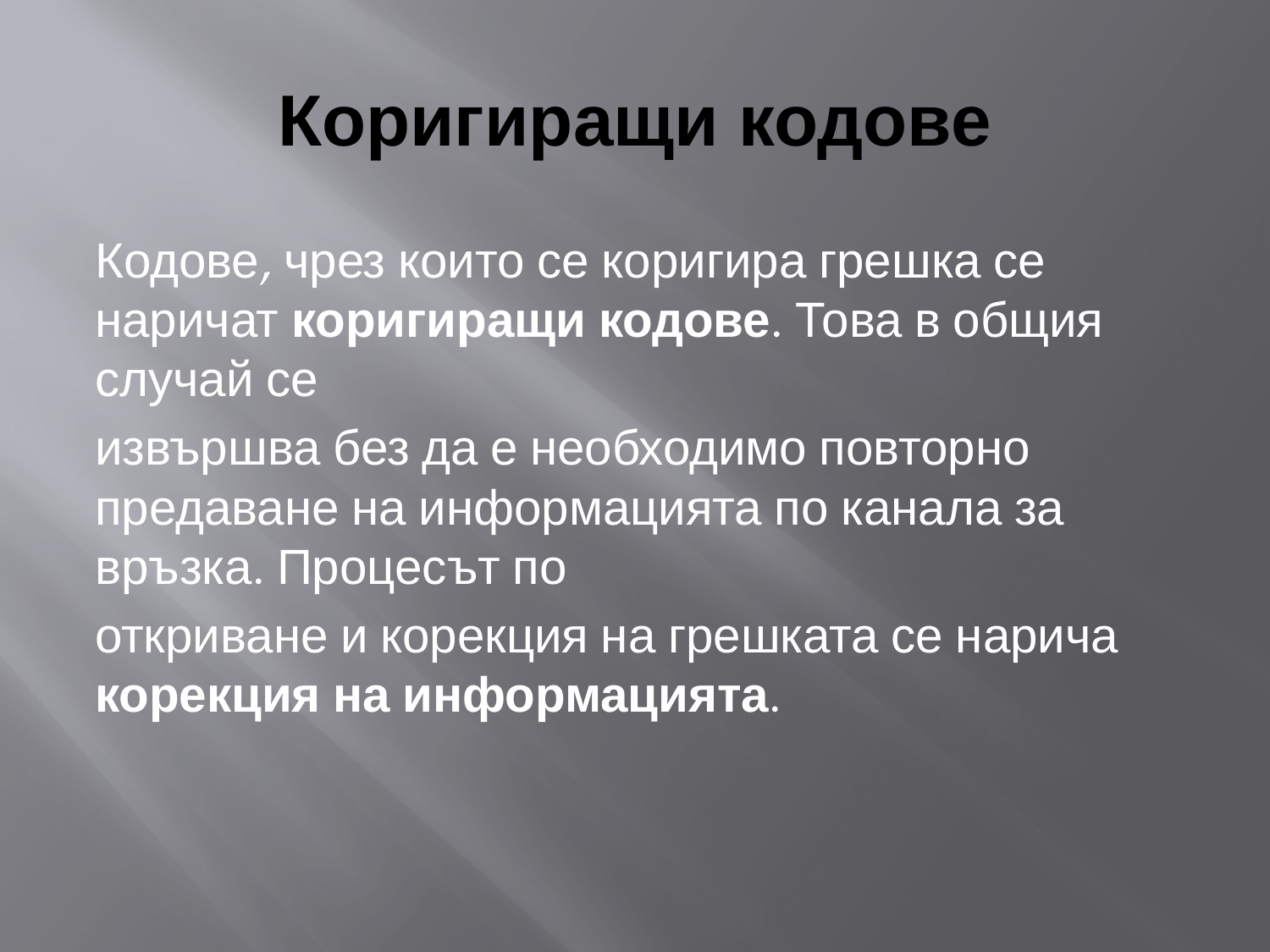

# Коригиращи кодове
Кодове, чрез които се коригира грешка се наричат коригиращи кодове. Това в общия случай се
извършва без да е необходимо повторно предаване на информацията по канала за връзка. Процесът по
откриване и корекция на грешката се нарича корекция на информацията.